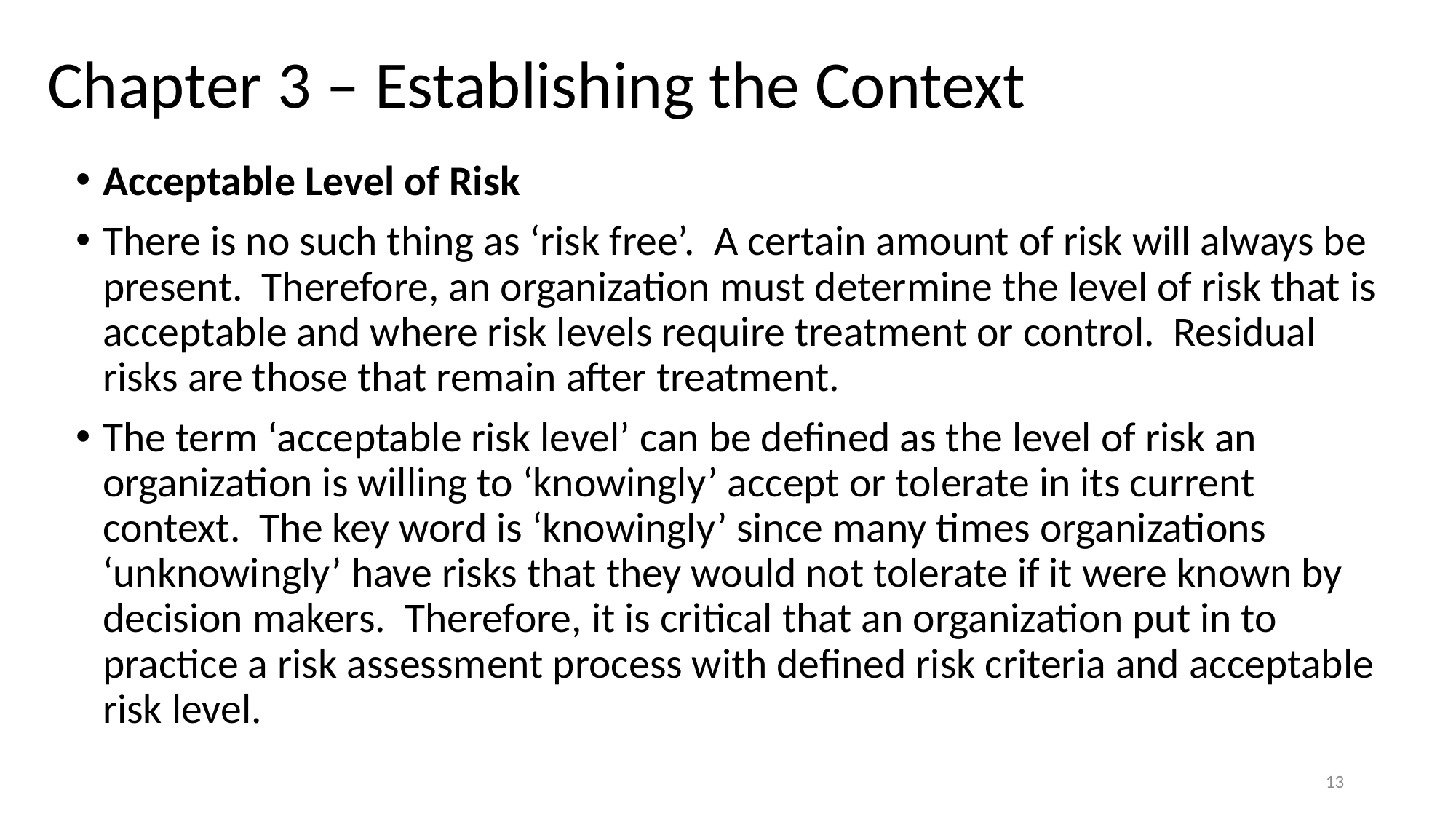

# Chapter 3 – Establishing the Context
Acceptable Level of Risk
There is no such thing as ‘risk free’.  A certain amount of risk will always be present.  Therefore, an organization must determine the level of risk that is acceptable and where risk levels require treatment or control.  Residual risks are those that remain after treatment.
The term ‘acceptable risk level’ can be defined as the level of risk an organization is willing to ‘knowingly’ accept or tolerate in its current context.  The key word is ‘knowingly’ since many times organizations ‘unknowingly’ have risks that they would not tolerate if it were known by decision makers.  Therefore, it is critical that an organization put in to practice a risk assessment process with defined risk criteria and acceptable risk level.
13